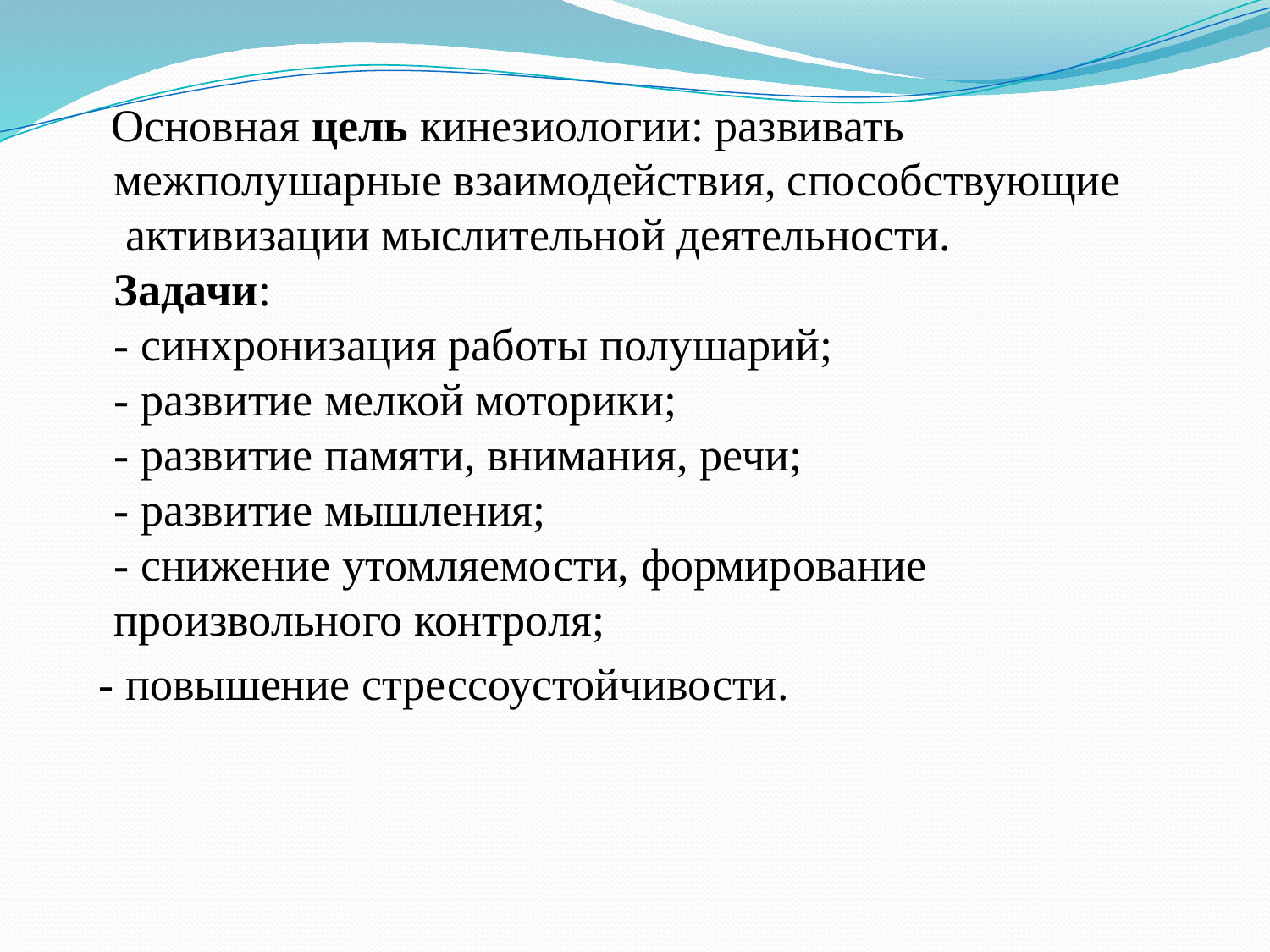

Основная цель кинезиологии: развивать межполушарные взаимодействия, способствующие  активизации мыслительной деятельности.
Задачи:
- синхронизация работы полушарий;
- развитие мелкой моторики;
- развитие памяти, внимания, речи;
- развитие мышления;
- снижение утомляемости, формирование произвольного контроля;
  - повышение стрессоустойчивости.